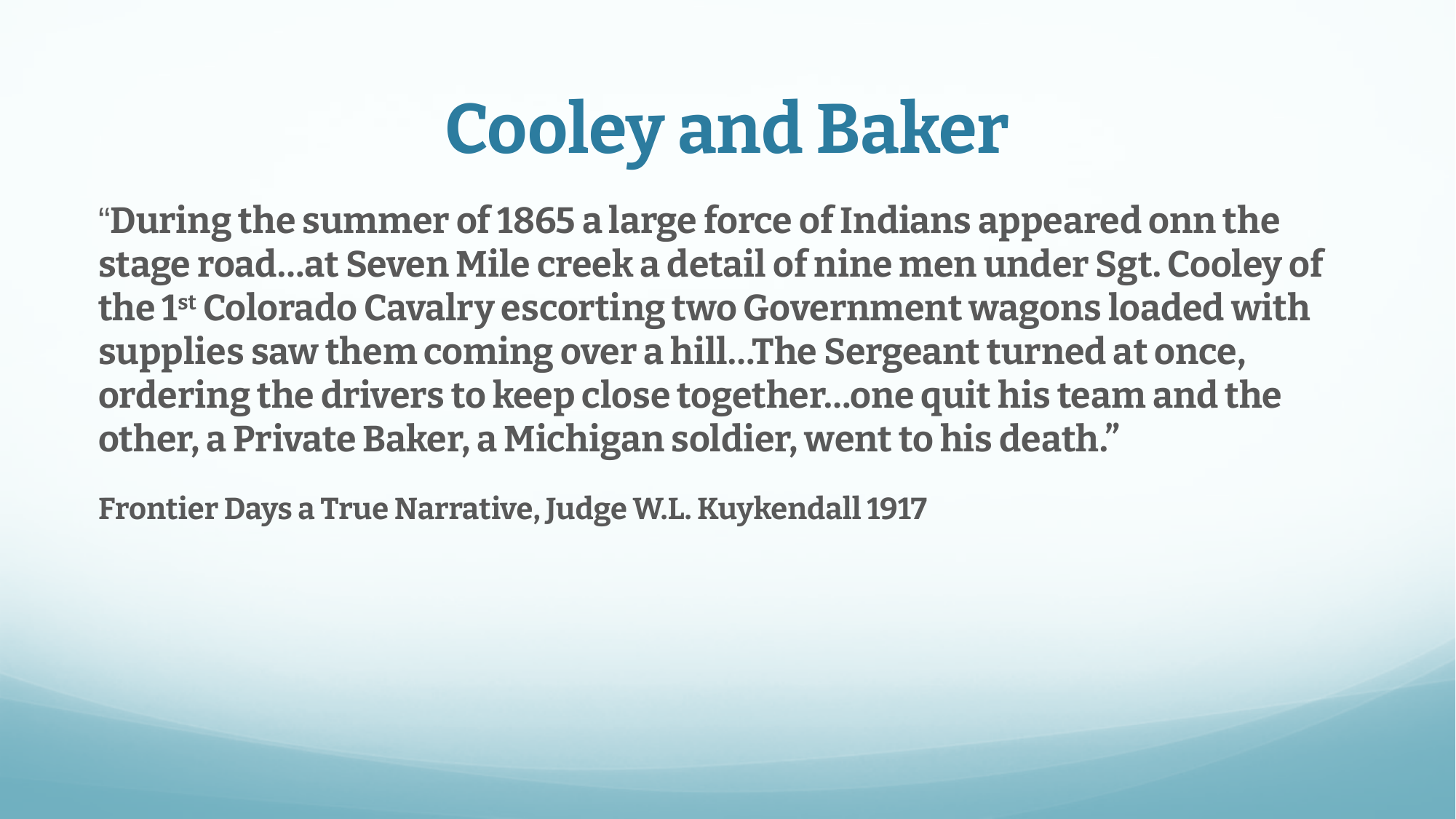

# Cooley and Baker
“During the summer of 1865 a large force of Indians appeared onn the stage road…at Seven Mile creek a detail of nine men under Sgt. Cooley of the 1st Colorado Cavalry escorting two Government wagons loaded with supplies saw them coming over a hill…The Sergeant turned at once, ordering the drivers to keep close together…one quit his team and the other, a Private Baker, a Michigan soldier, went to his death.”
Frontier Days a True Narrative, Judge W.L. Kuykendall 1917